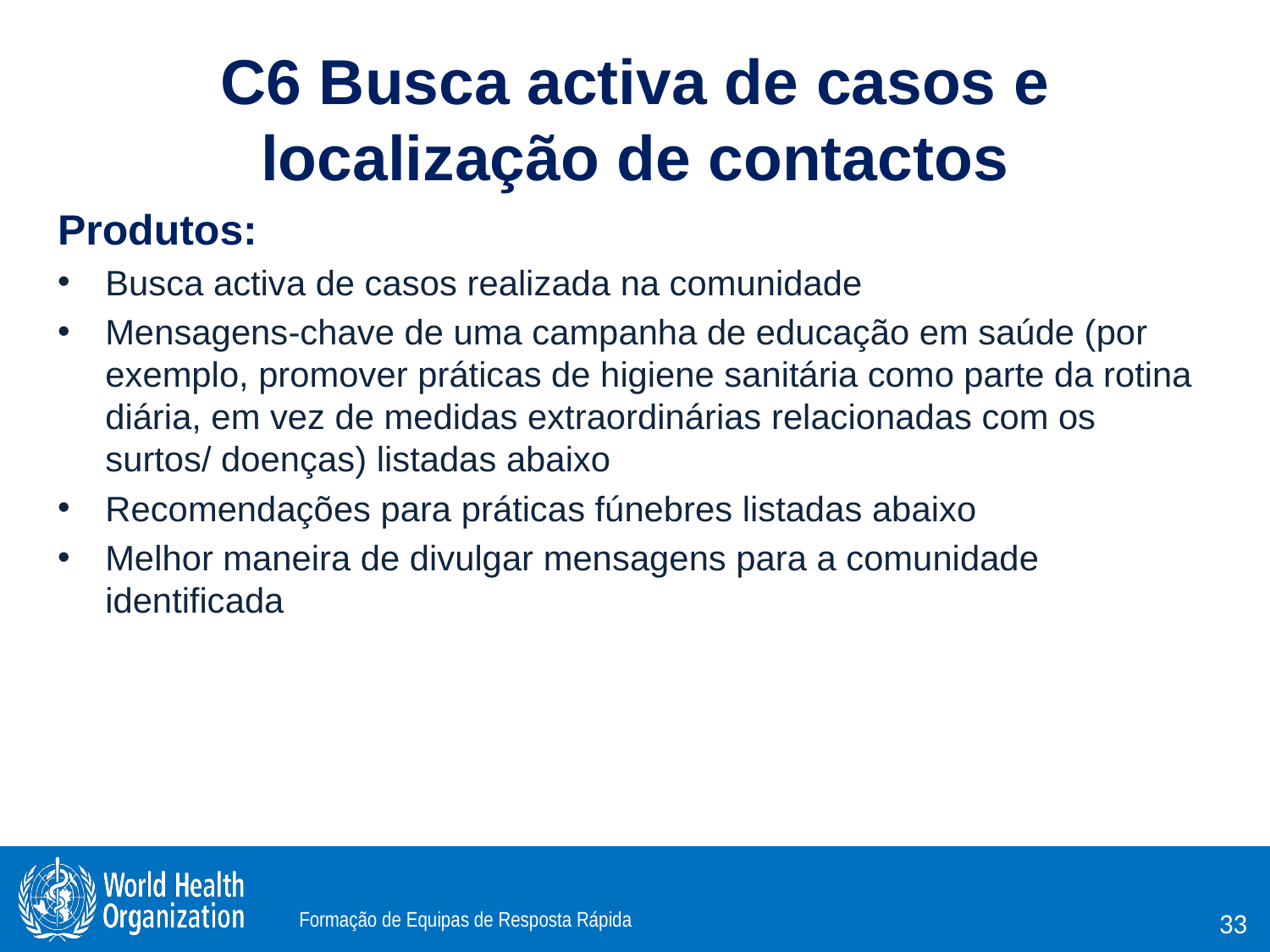

# C6 Busca activa de casos e localização de contactos
Produtos:
Busca activa de casos realizada na comunidade
Mensagens-chave de uma campanha de educação em saúde (por exemplo, promover práticas de higiene sanitária como parte da rotina diária, em vez de medidas extraordinárias relacionadas com os surtos/ doenças) listadas abaixo
Recomendações para práticas fúnebres listadas abaixo
Melhor maneira de divulgar mensagens para a comunidade identificada